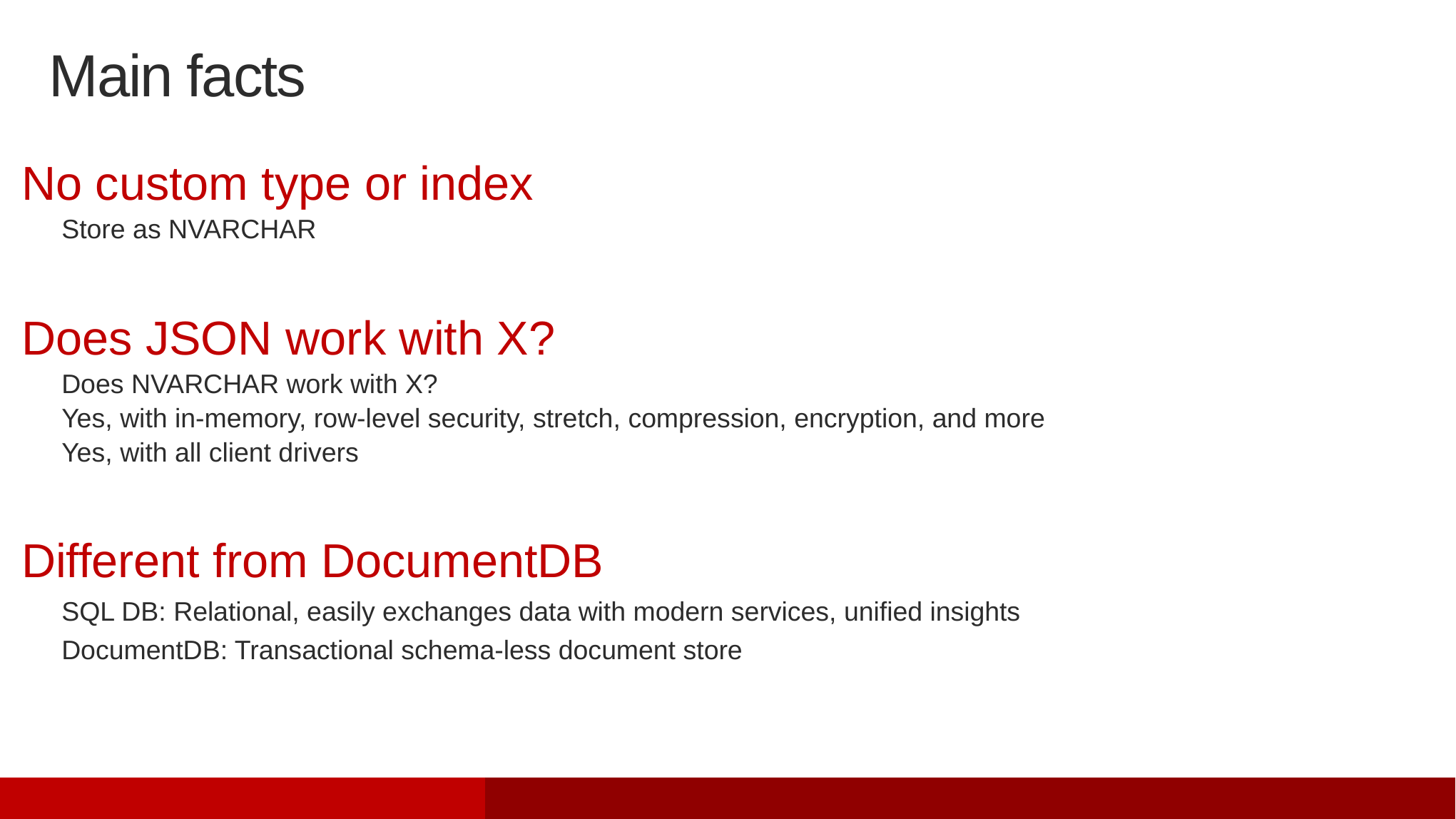

# Main facts
No custom type or index
Store as NVARCHAR

Does JSON work with X?
Does NVARCHAR work with X?
Yes, with in-memory, row-level security, stretch, compression, encryption, and more
Yes, with all client drivers

Different from DocumentDB
SQL DB: Relational, easily exchanges data with modern services, unified insights
DocumentDB: Transactional schema-less document store